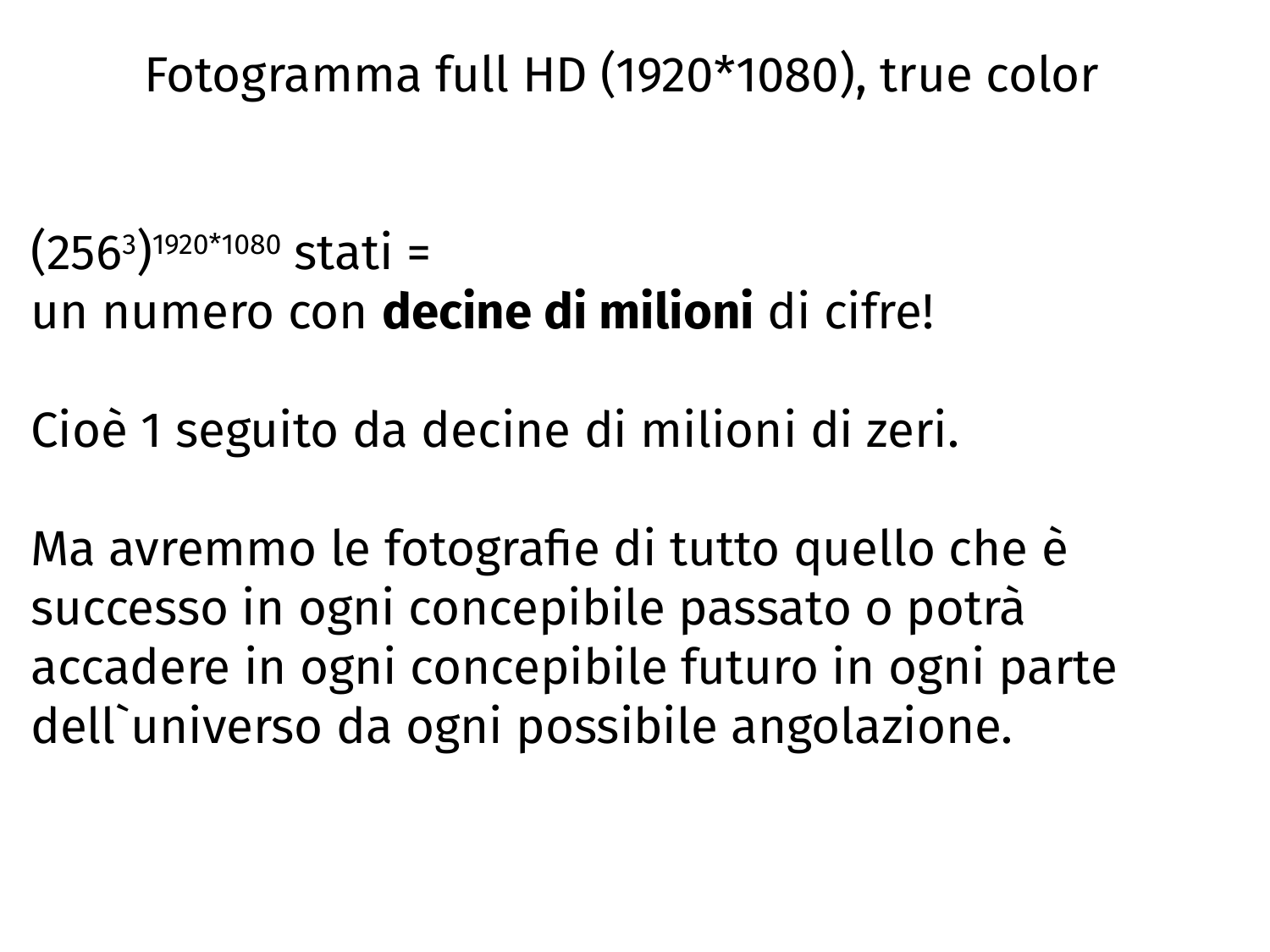

Fotogramma full HD (1920*1080), true color

(2563)1920*1080 stati =
un numero con decine di milioni di cifre!

Cioè 1 seguito da decine di milioni di zeri.

Ma avremmo le fotografie di tutto quello che è successo in ogni concepibile passato o potrà accadere in ogni concepibile futuro in ogni parte dell`universo da ogni possibile angolazione.